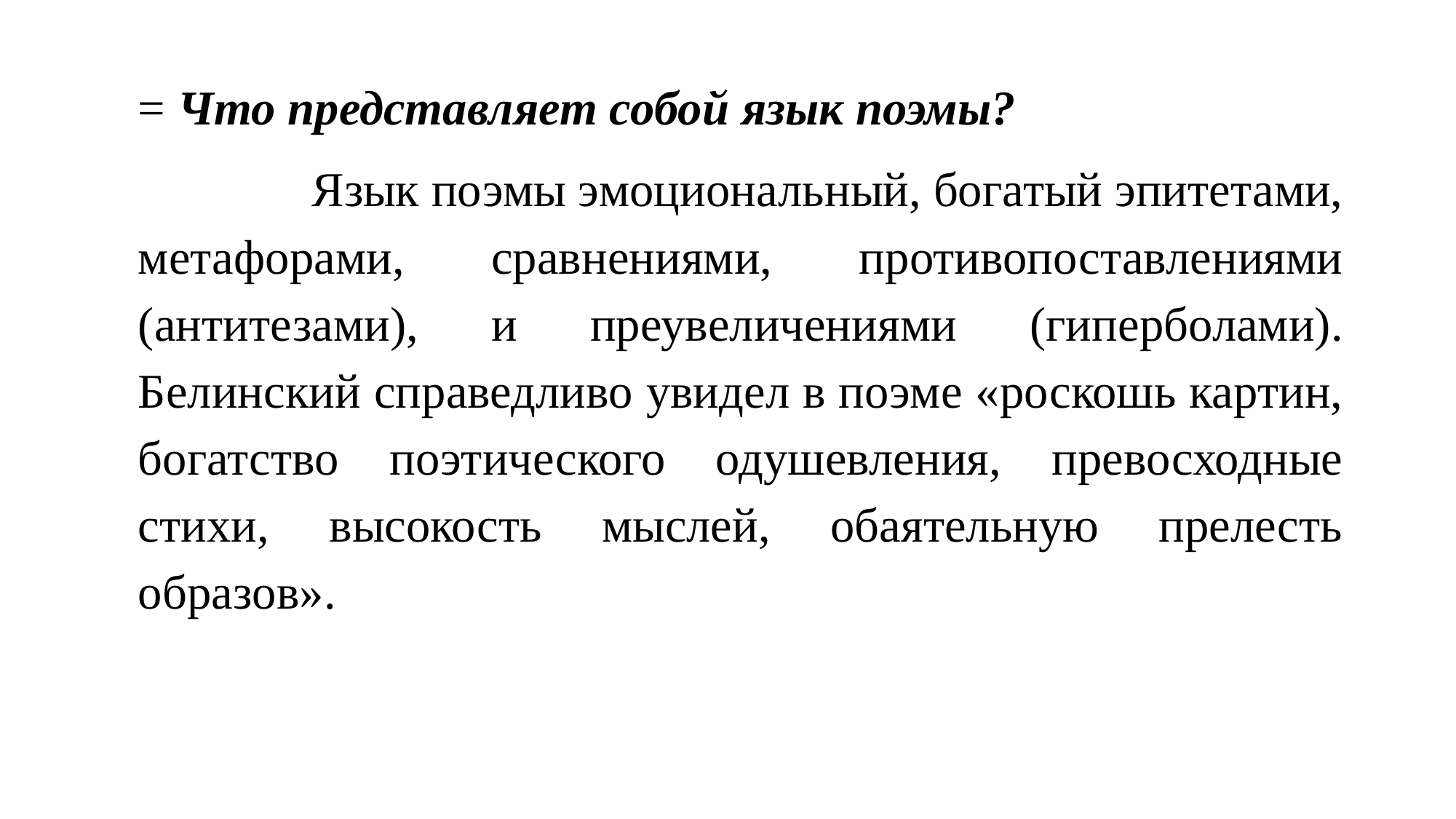

#
= Что представляет собой язык поэмы?
              Язык поэмы эмоциональный, богатый эпитетами, метафорами, сравнениями, противопоставлениями (антитезами), и преувеличениями (гиперболами). Белинский справедливо увидел в поэме «роскошь картин, богатство поэтического одушевления, превосходные стихи, высокость мыслей, обаятельную прелесть образов».